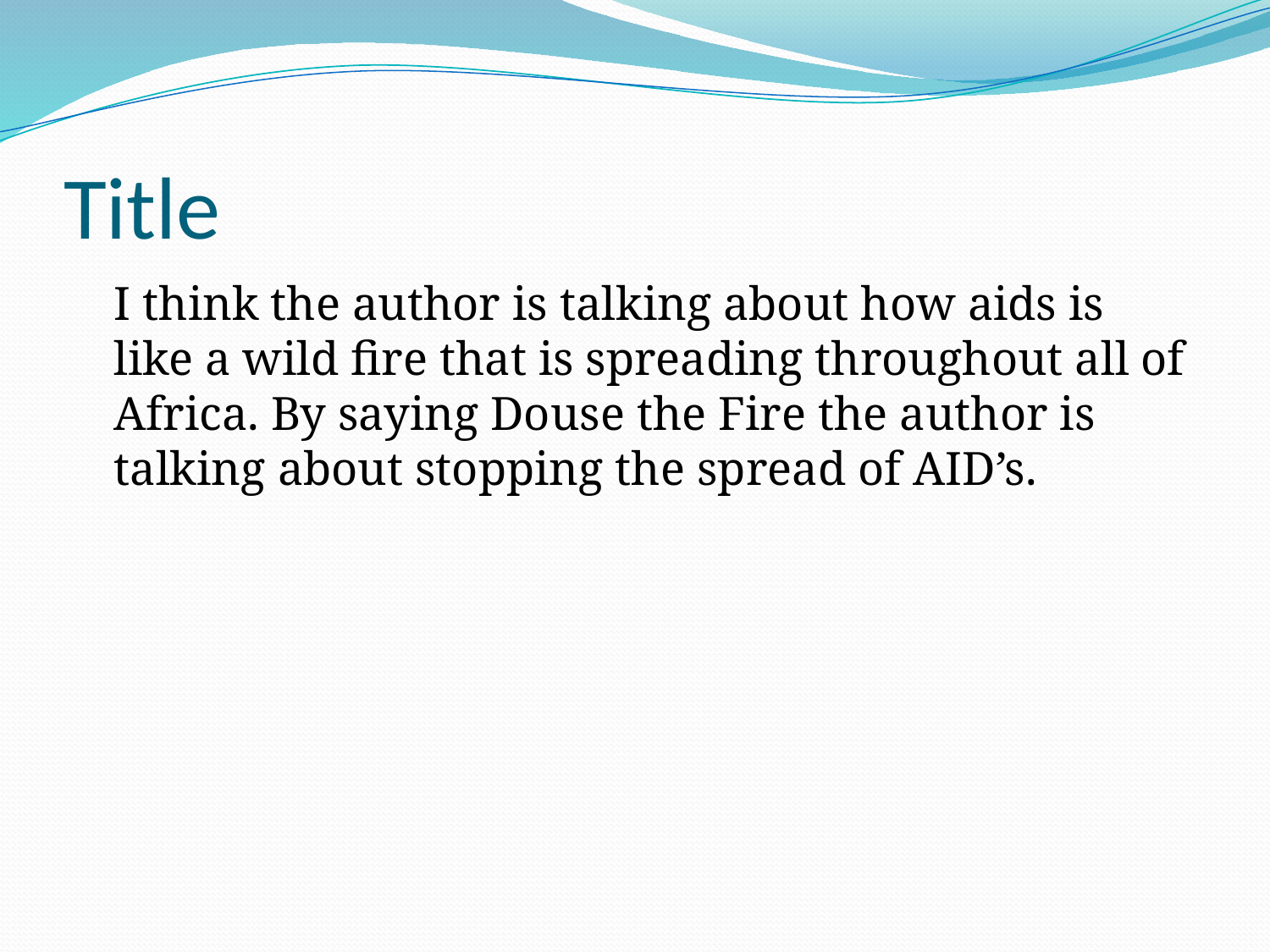

# Title
	I think the author is talking about how aids is like a wild fire that is spreading throughout all of Africa. By saying Douse the Fire the author is talking about stopping the spread of AID’s.